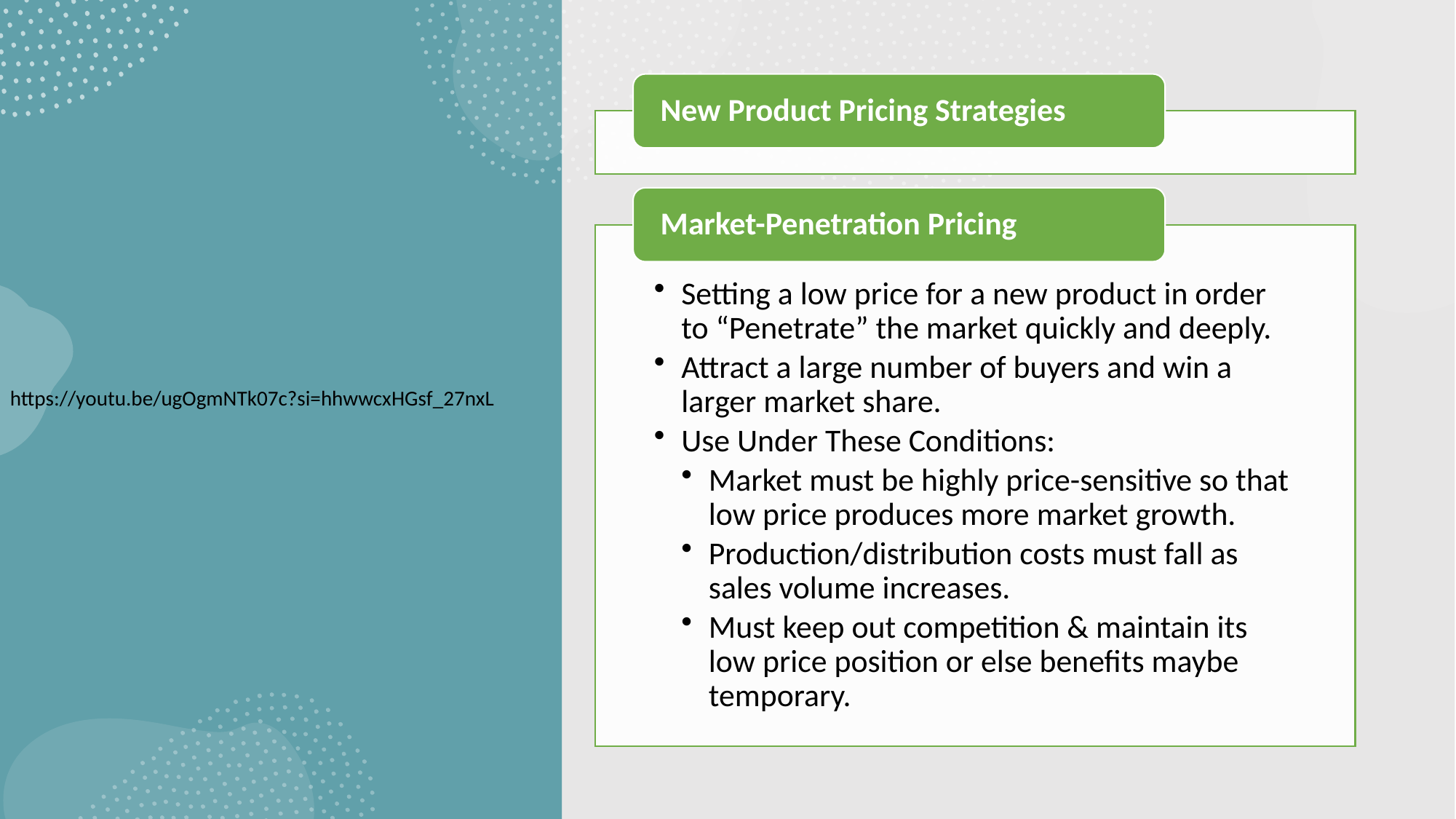

New Product Pricing Strategies
Setting a low price for a new product in order to “Penetrate” the market quickly and deeply.
Attract a large number of buyers and win a larger market share.
Use Under These Conditions:
Market must be highly price-sensitive so that low price produces more market growth.
Production/distribution costs must fall as sales volume increases.
Must keep out competition & maintain its low price position or else benefits maybe temporary.
Market-Penetration Pricing

https://youtu.be/ugOgmNTk07c?si=hhwwcxHGsf_27nxL